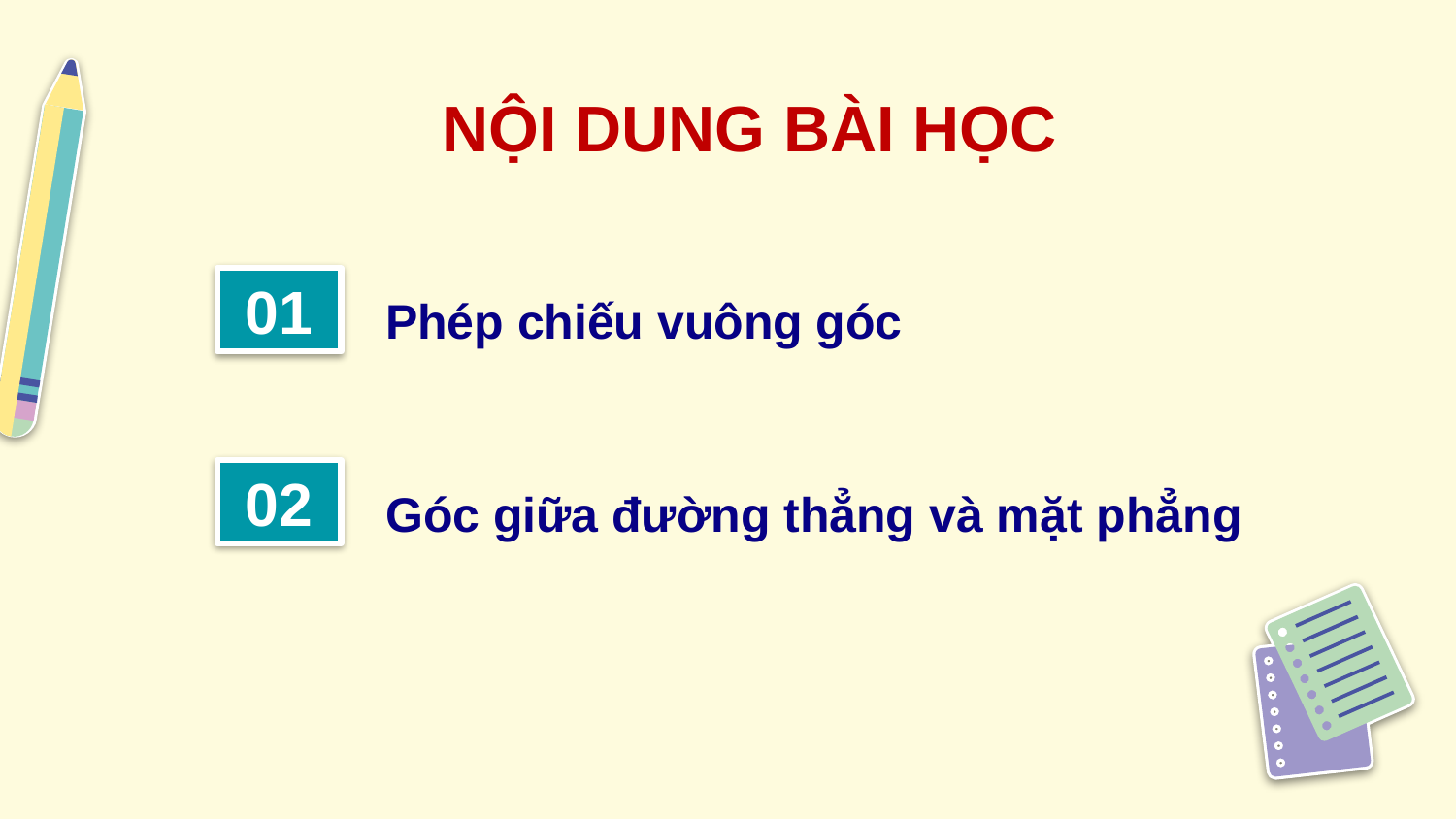

# NỘI DUNG BÀI HỌC

01
Phép chiếu vuông góc
02
Góc giữa đường thẳng và mặt phẳng